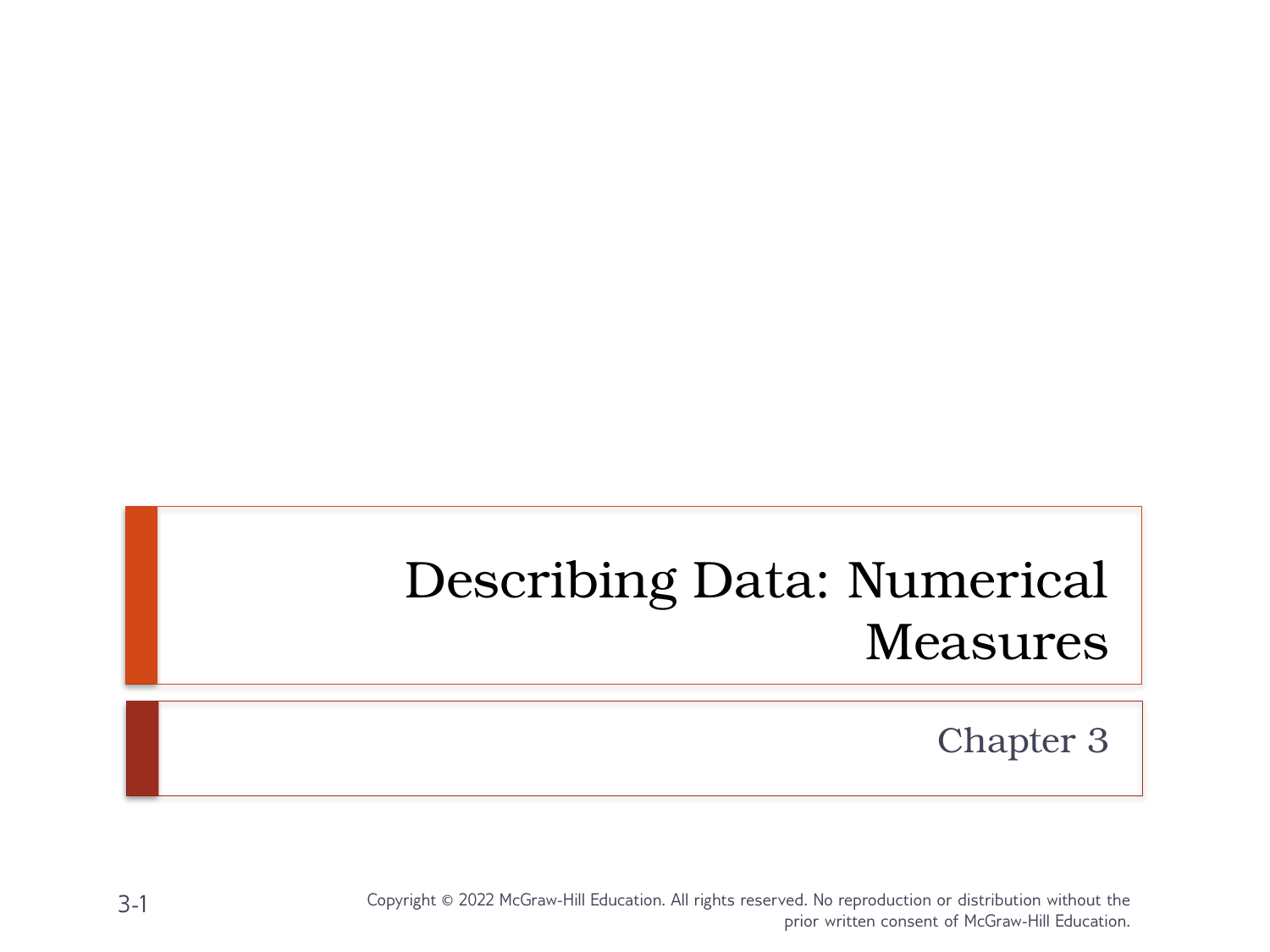

# Describing Data: Numerical Measures
Chapter 3
3-1
Copyright © 2022 McGraw-Hill Education. All rights reserved. No reproduction or distribution without the prior written consent of McGraw-Hill Education.